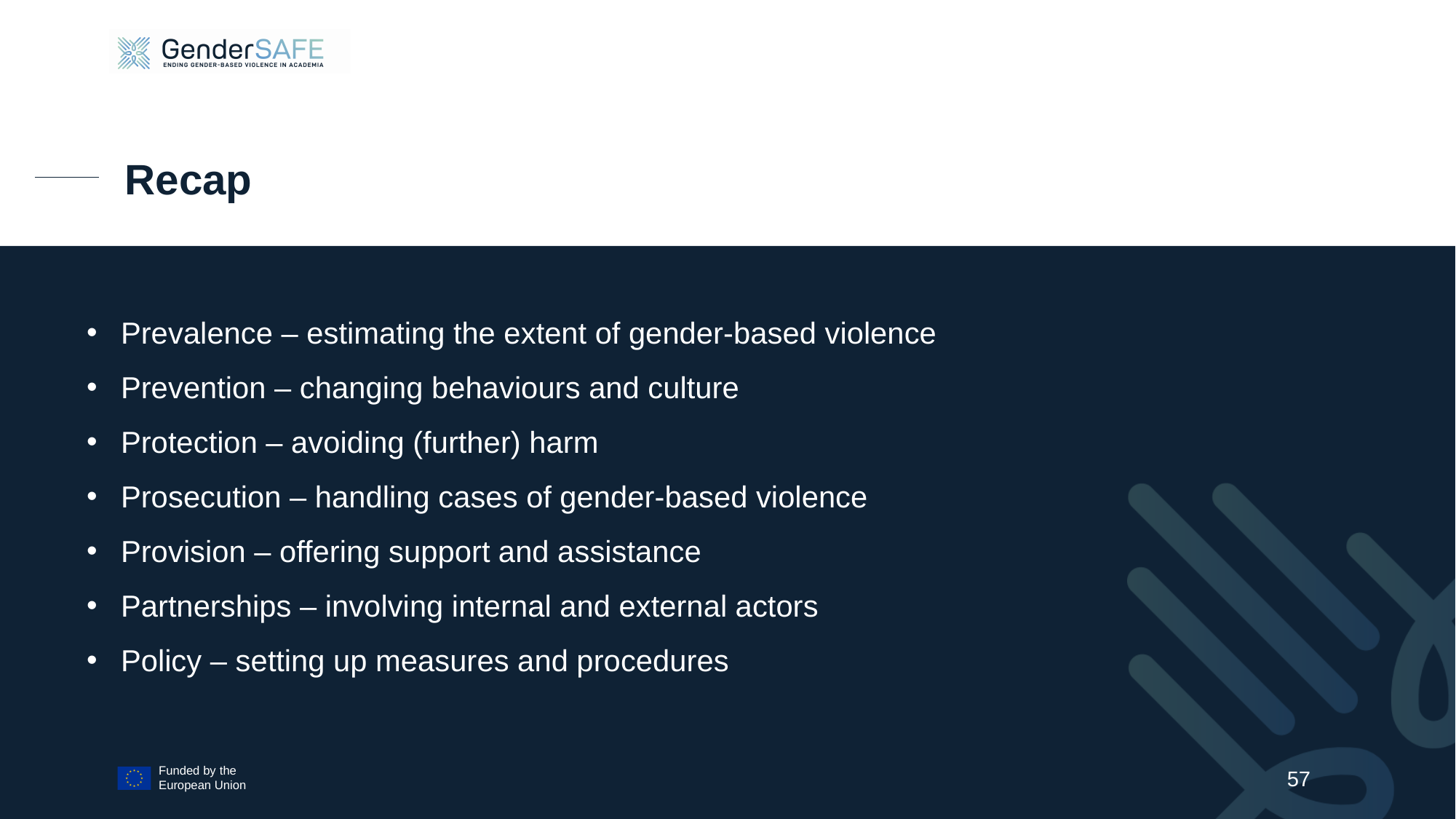

# Recap
Prevalence – estimating the extent of gender-based violence
Prevention – changing behaviours and culture
Protection – avoiding (further) harm
Prosecution – handling cases of gender-based violence
Provision – offering support and assistance
Partnerships – involving internal and external actors
Policy – setting up measures and procedures